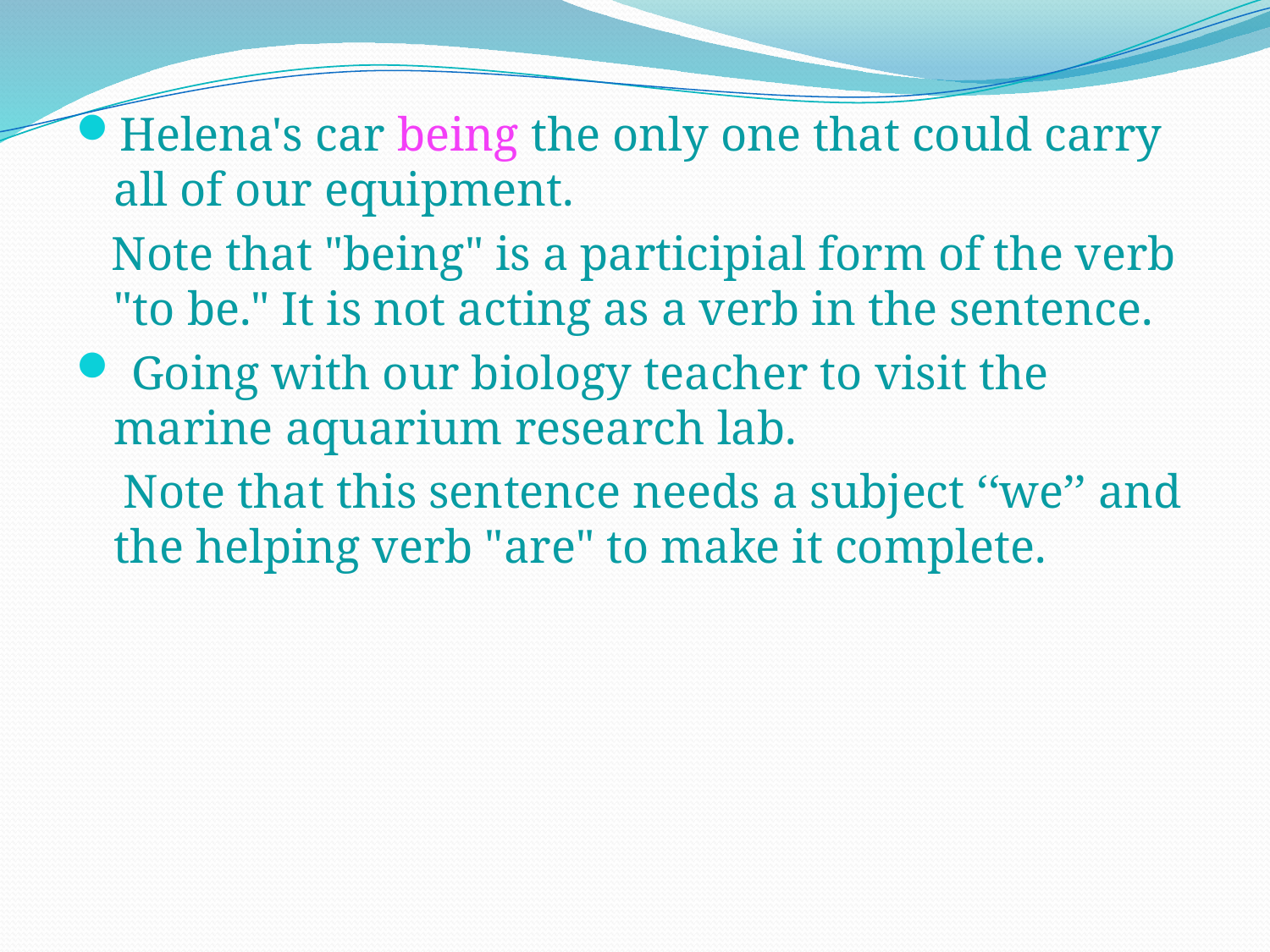

#
Helena's car being the only one that could carry all of our equipment.
   Note that "being" is a participial form of the verb "to be." It is not acting as a verb in the sentence.
 Going with our biology teacher to visit the marine aquarium research lab.
    Note that this sentence needs a subject ‘‘we’’ and the helping verb "are" to make it complete.